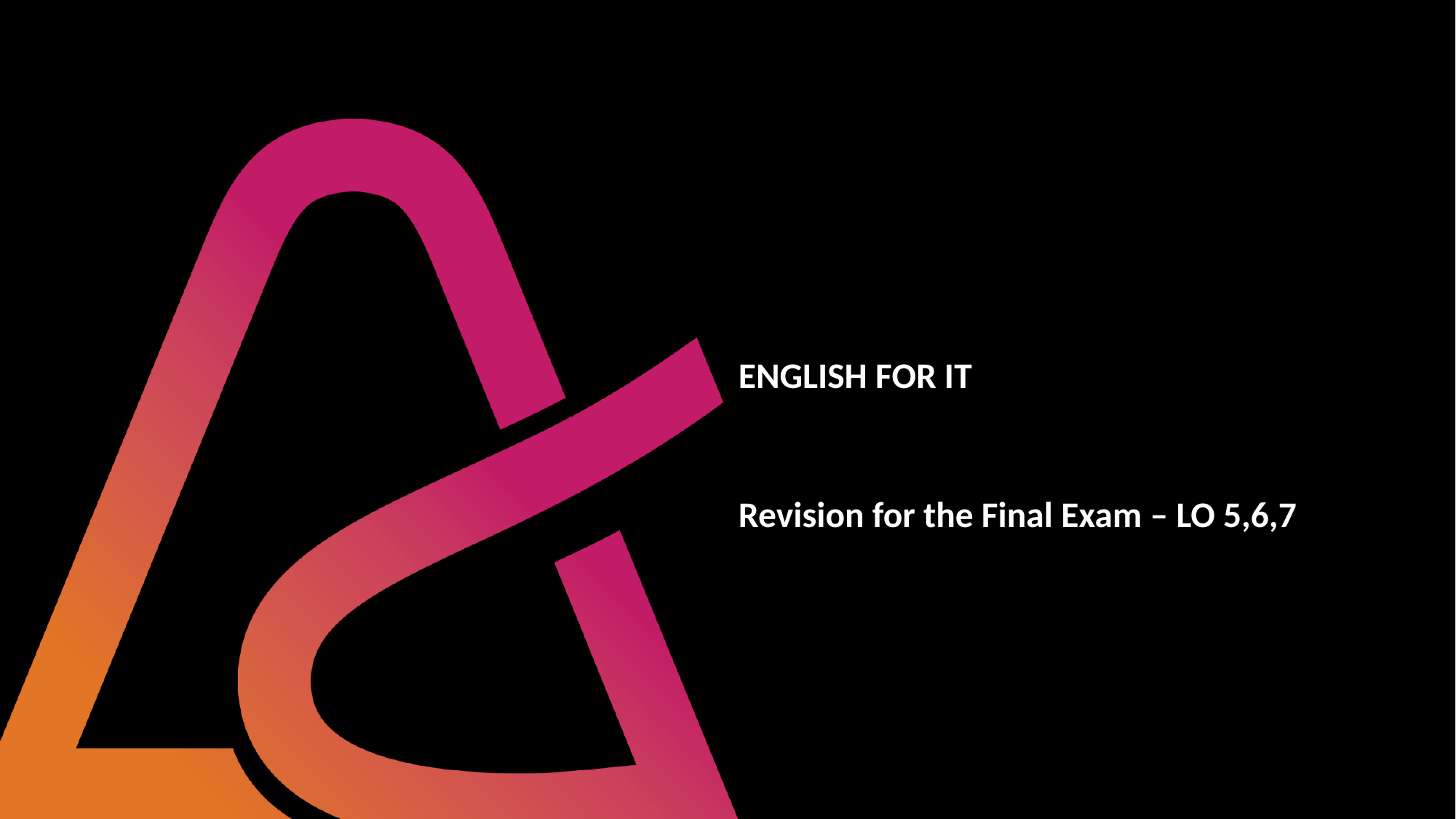

# ENGLISH FOR IT Revision for the Final Exam – LO 5,6,7